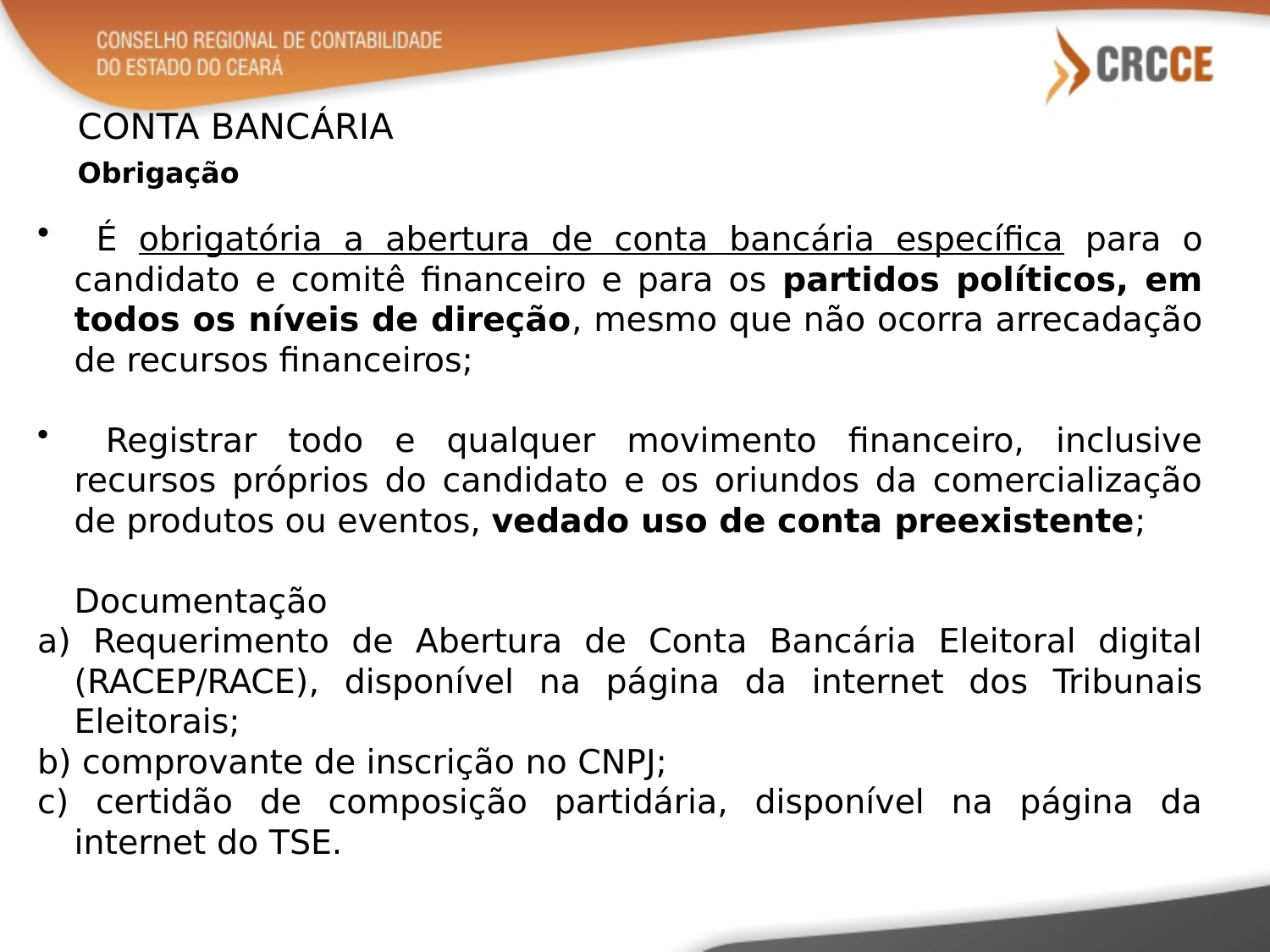

CONTA BANCÁRIA
Obrigação
 É obrigatória a abertura de conta bancária específica para o candidato e comitê financeiro e para os partidos políticos, em todos os níveis de direção, mesmo que não ocorra arrecadação de recursos financeiros;

 Registrar todo e qualquer movimento financeiro, inclusive recursos próprios do candidato e os oriundos da comercialização de produtos ou eventos, vedado uso de conta preexistente;

	Documentação
a) Requerimento de Abertura de Conta Bancária Eleitoral digital (RACEP/RACE), disponível na página da internet dos Tribunais Eleitorais;
b) comprovante de inscrição no CNPJ;
c) certidão de composição partidária, disponível na página da internet do TSE.